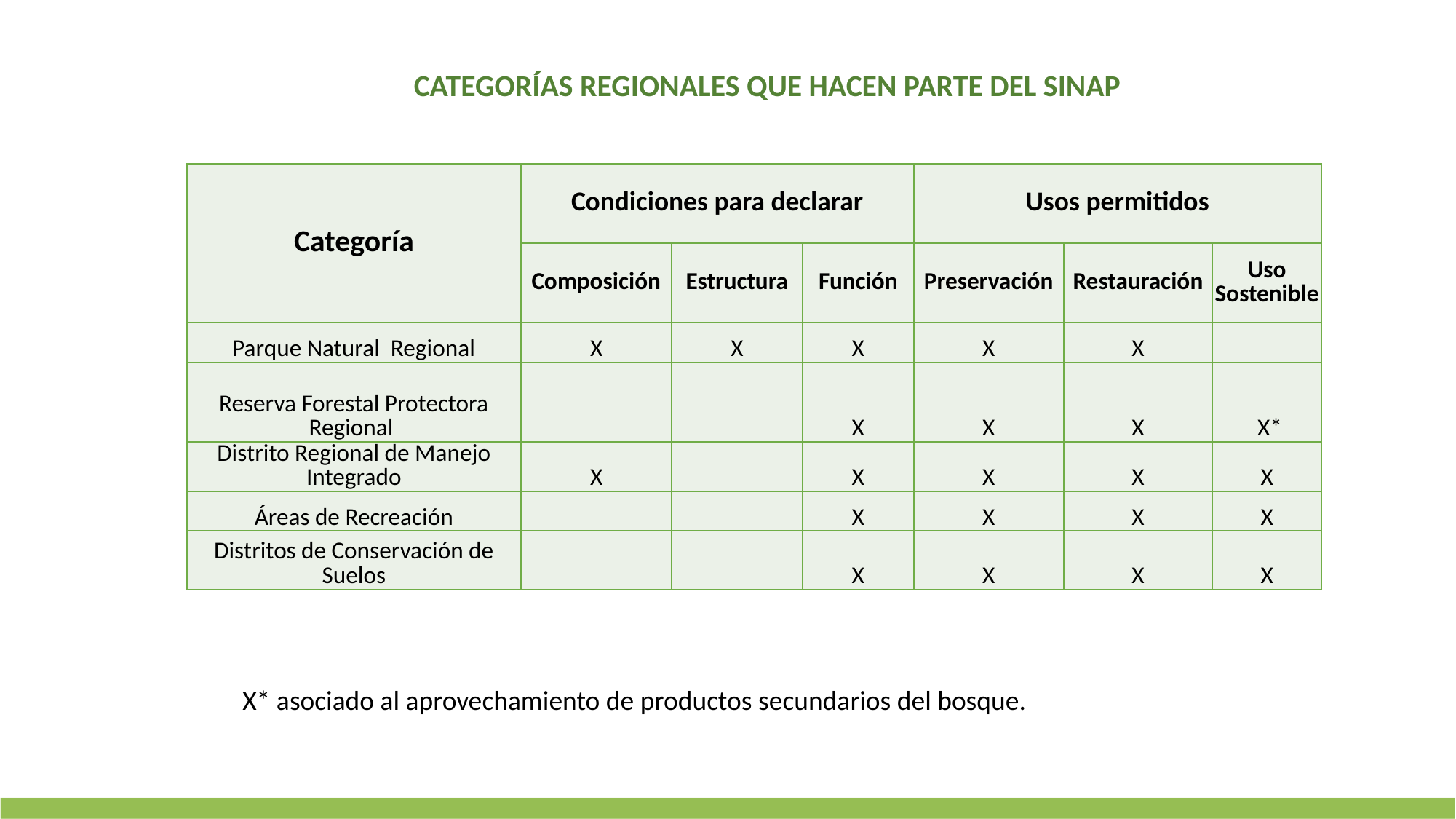

# CATEGORÍAS REGIONALES QUE HACEN PARTE DEL SINAP
| Categoría | Condiciones para declarar |  |  | Usos permitidos |  |  |
| --- | --- | --- | --- | --- | --- | --- |
|  | Composición | Estructura | Función | Preservación | Restauración | Uso Sostenible |
| Parque Natural Regional | X | X | X | X | X |  |
| Reserva Forestal Protectora Regional |  |  | X | X | X | X\* |
| Distrito Regional de Manejo Integrado | X |  | X | X | X | X |
| Áreas de Recreación |  |  | X | X | X | X |
| Distritos de Conservación de Suelos |  |  | X | X | X | X |

X* asociado al aprovechamiento de productos secundarios del bosque.